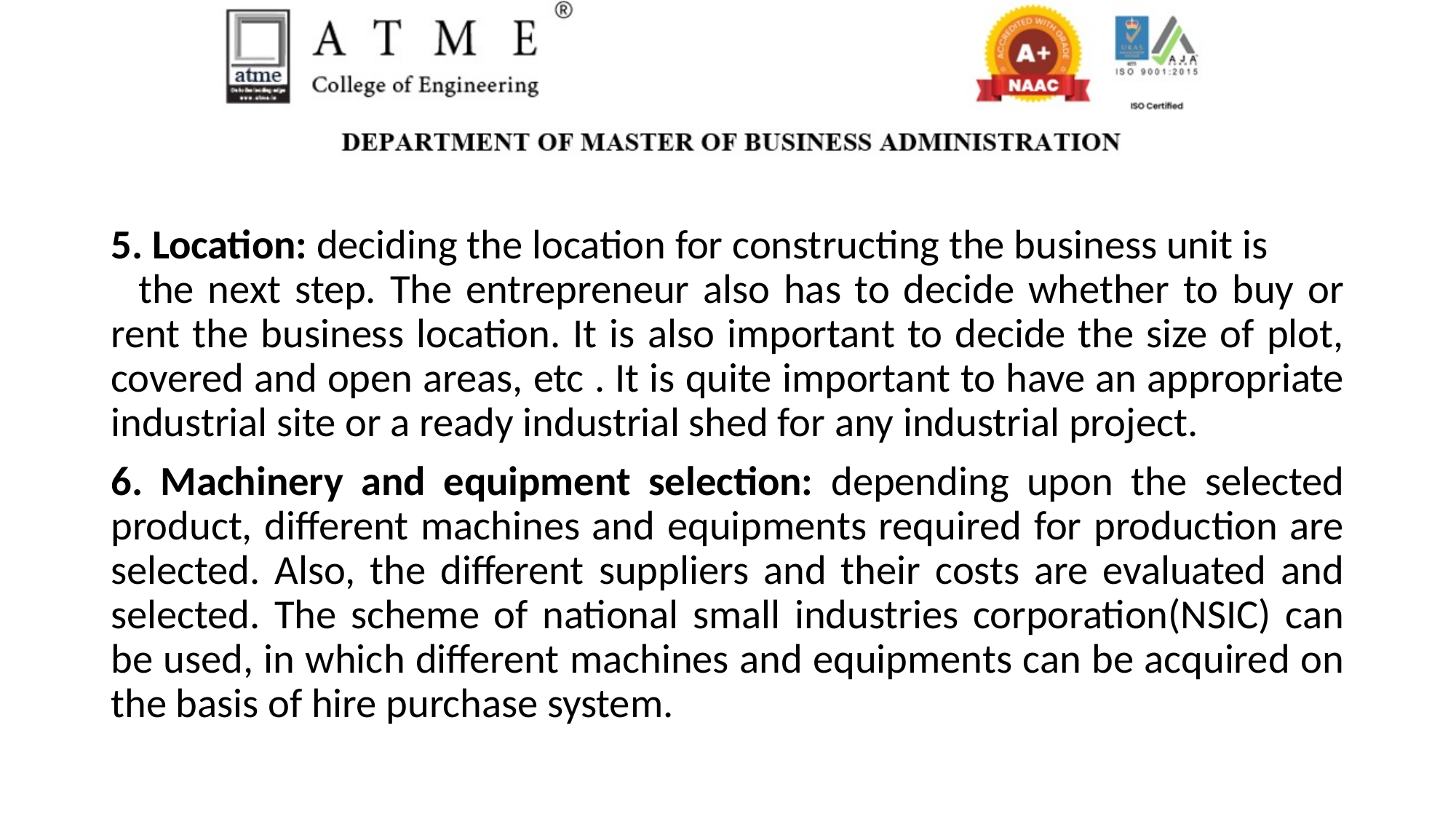

5. Location: deciding the location for constructing the business unit is           the next step. The entrepreneur also has to decide whether to buy or rent the business location. It is also important to decide the size of plot, covered and open areas, etc . It is quite important to have an appropriate industrial site or a ready industrial shed for any industrial project.
6. Machinery and equipment selection: depending upon the selected product, different machines and equipments required for production are selected. Also, the different suppliers and their costs are evaluated and selected. The scheme of national small industries corporation(NSIC) can be used, in which different machines and equipments can be acquired on the basis of hire purchase system.